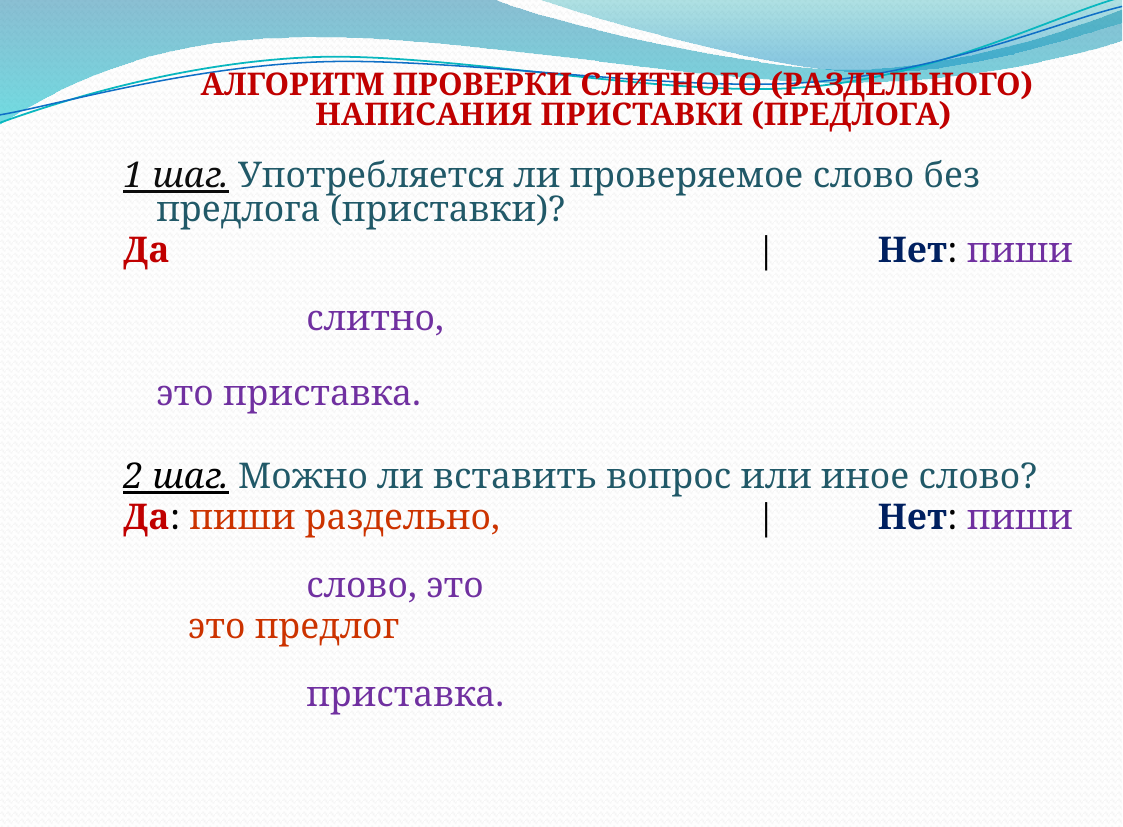

АЛГОРИТМ ПРОВЕРКИ СЛИТНОГО (РАЗДЕЛЬНОГО) НАПИСАНИЯ ПРИСТАВКИ (ПРЕДЛОГА)

1 шаг. Употребляется ли проверяемое слово без предлога (приставки)?
Да                                 		|           Нет: пиши 							слитно,
							это приставка.

2 шаг. Можно ли вставить вопрос или иное слово?
Да: пиши раздельно,            	|           Нет: пиши 							слово, это
       это предлог                                          									приставка.